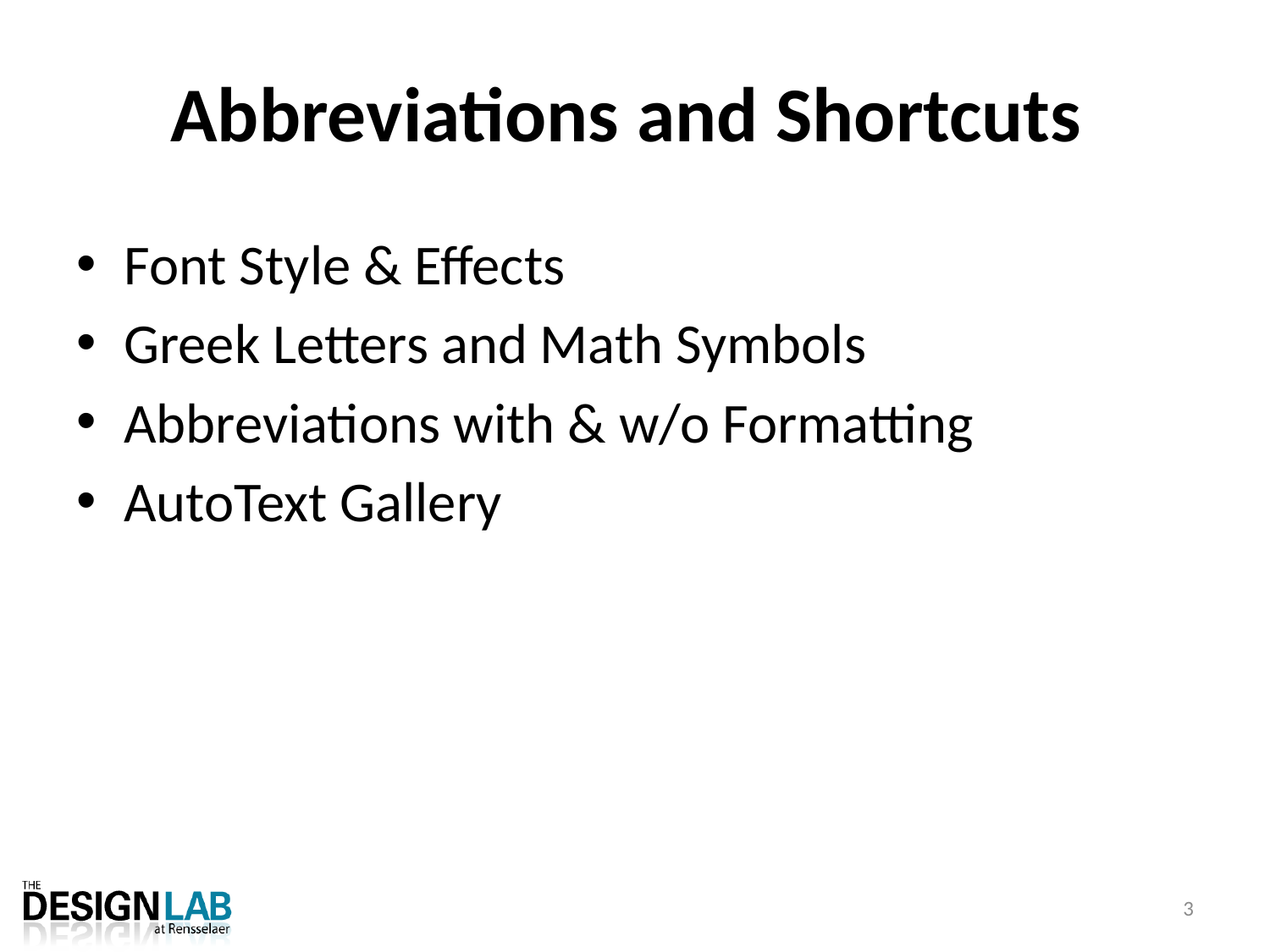

# Abbreviations and Shortcuts
Font Style & Effects
Greek Letters and Math Symbols
Abbreviations with & w/o Formatting
AutoText Gallery

3